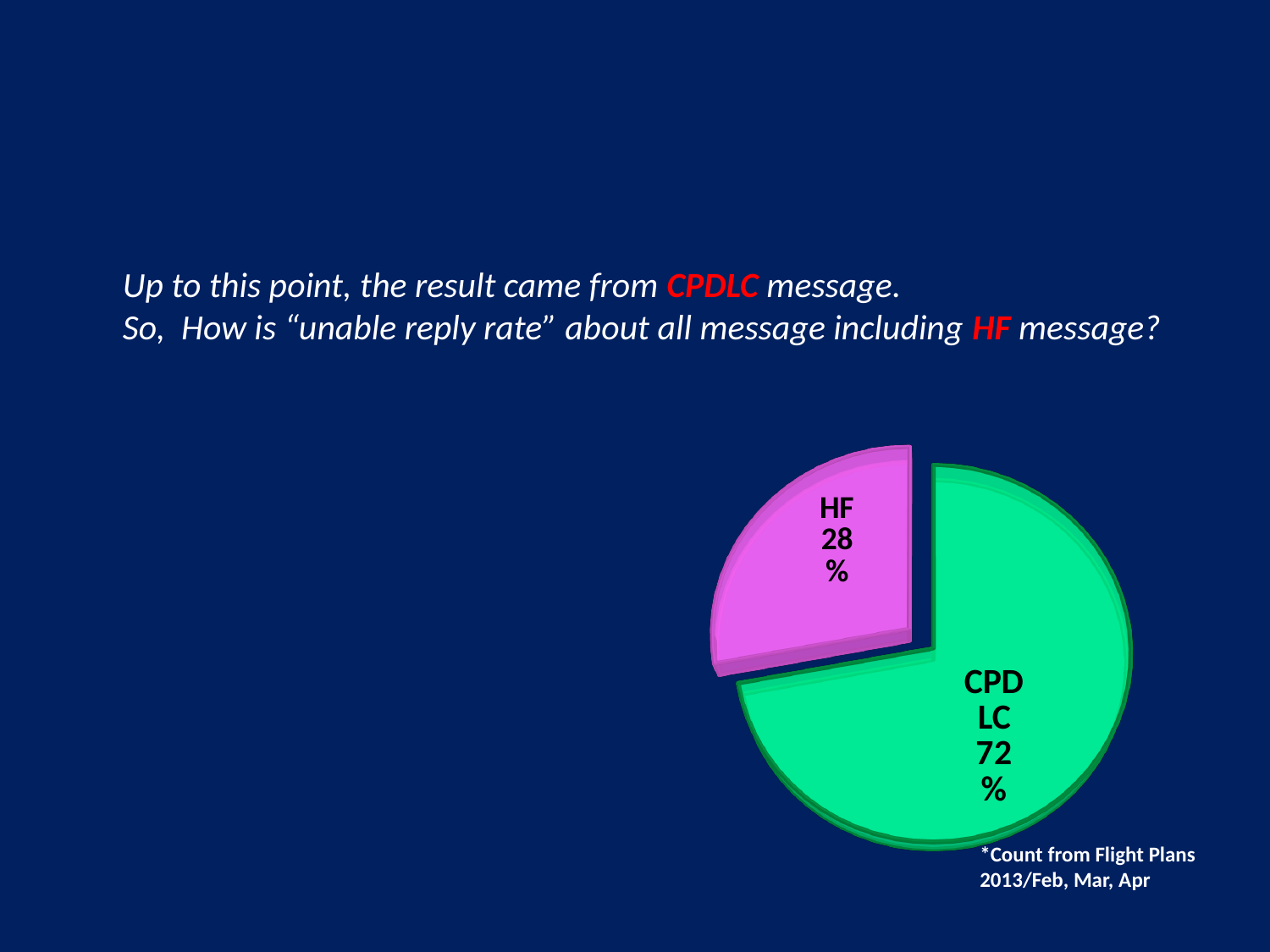

Up to this point, the result came from CPDLC message.
So,  How is “unable reply rate” about all message including HF message?

[unsupported chart]

*Count from Flight Plans
2013/Feb, Mar, Apr